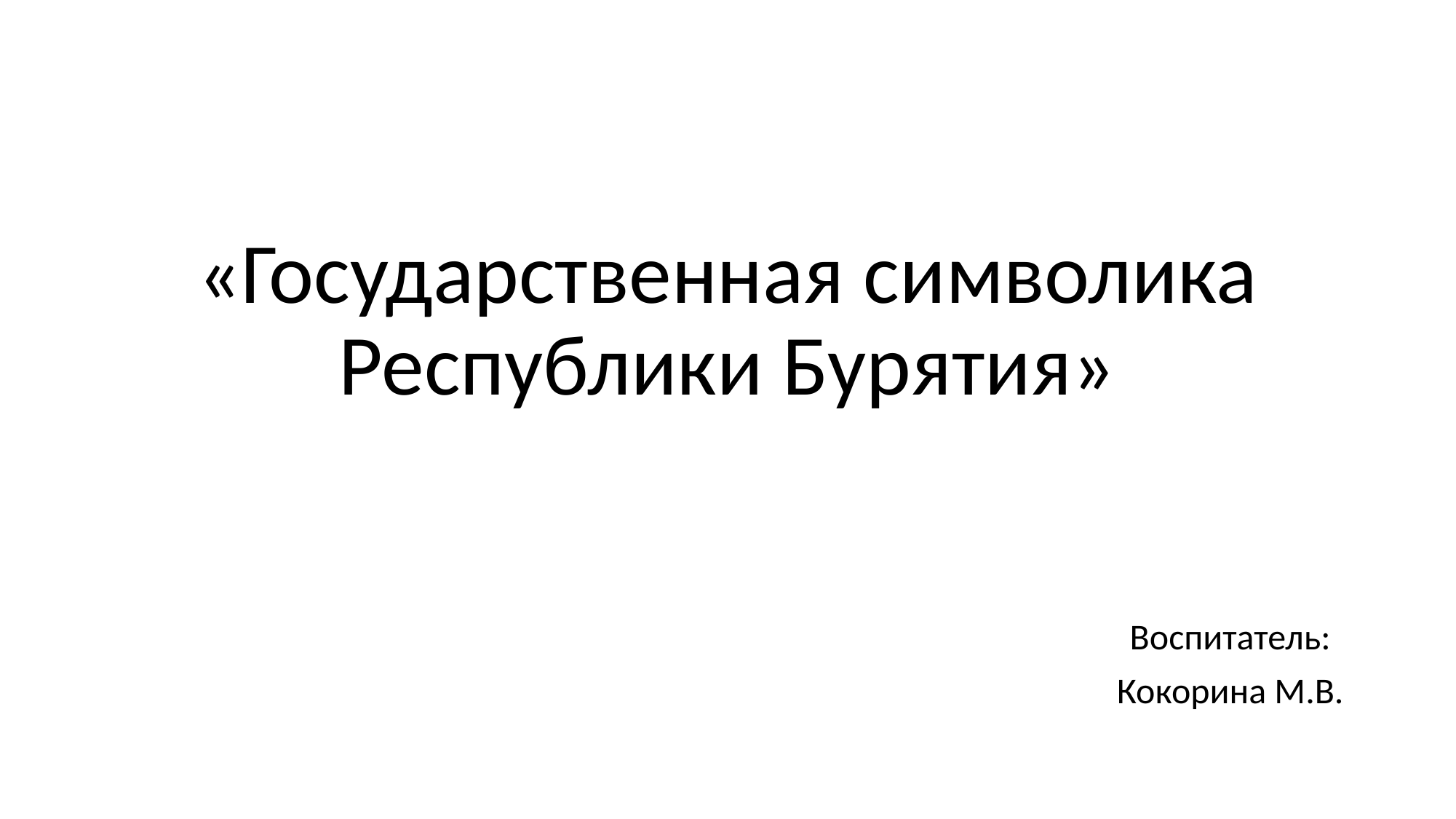

# «Государственная символика Республики Бурятия»
Воспитатель:
Кокорина М.В.